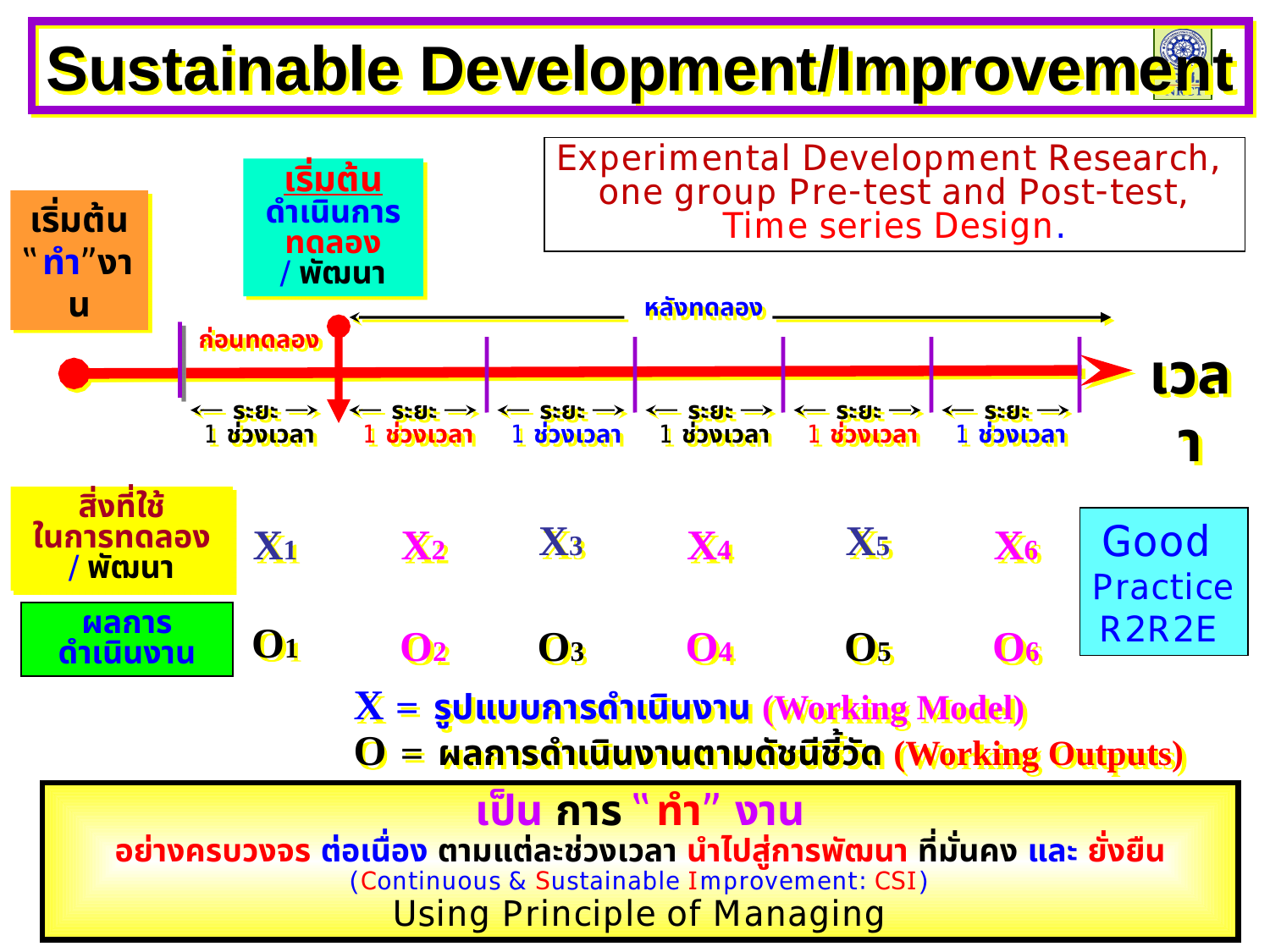

Sustainable Development/Improvement
Experimental Development Research,
one group Pre-test and Post-test,
Time series Design.
เริ่มต้น
ดำเนินการ
ทดลอง
/พัฒนา
เริ่มต้น
“ทำ”งาน
หลังทดลอง

ก่อนทดลอง

เวลา

ระยะ
1 ช่วงเวลา

ระยะ
1 ช่วงเวลา

ระยะ
1 ช่วงเวลา

ระยะ
1 ช่วงเวลา

ระยะ
1 ช่วงเวลา

ระยะ
1 ช่วงเวลา

สิ่งที่ใช้
ในการทดลอง
/พัฒนา
X3
X5
X1
X2
X4
X6
Good
Practice
R2R2E
ผลการ
ดำเนินงาน
O1
O2
O3
O4
O5
O6
X = รูปแบบการดำเนินงาน (Working Model)
O = ผลการดำเนินงานตามดัชนีชี้วัด (Working Outputs)
เป็น การ “ทำ” งาน
อย่างครบวงจร ต่อเนื่อง ตามแต่ละช่วงเวลา นำไปสู่การพัฒนา ที่มั่นคง และ ยั่งยืน
(Continuous & Sustainable Improvement: CSI)
Using Principle of Managing